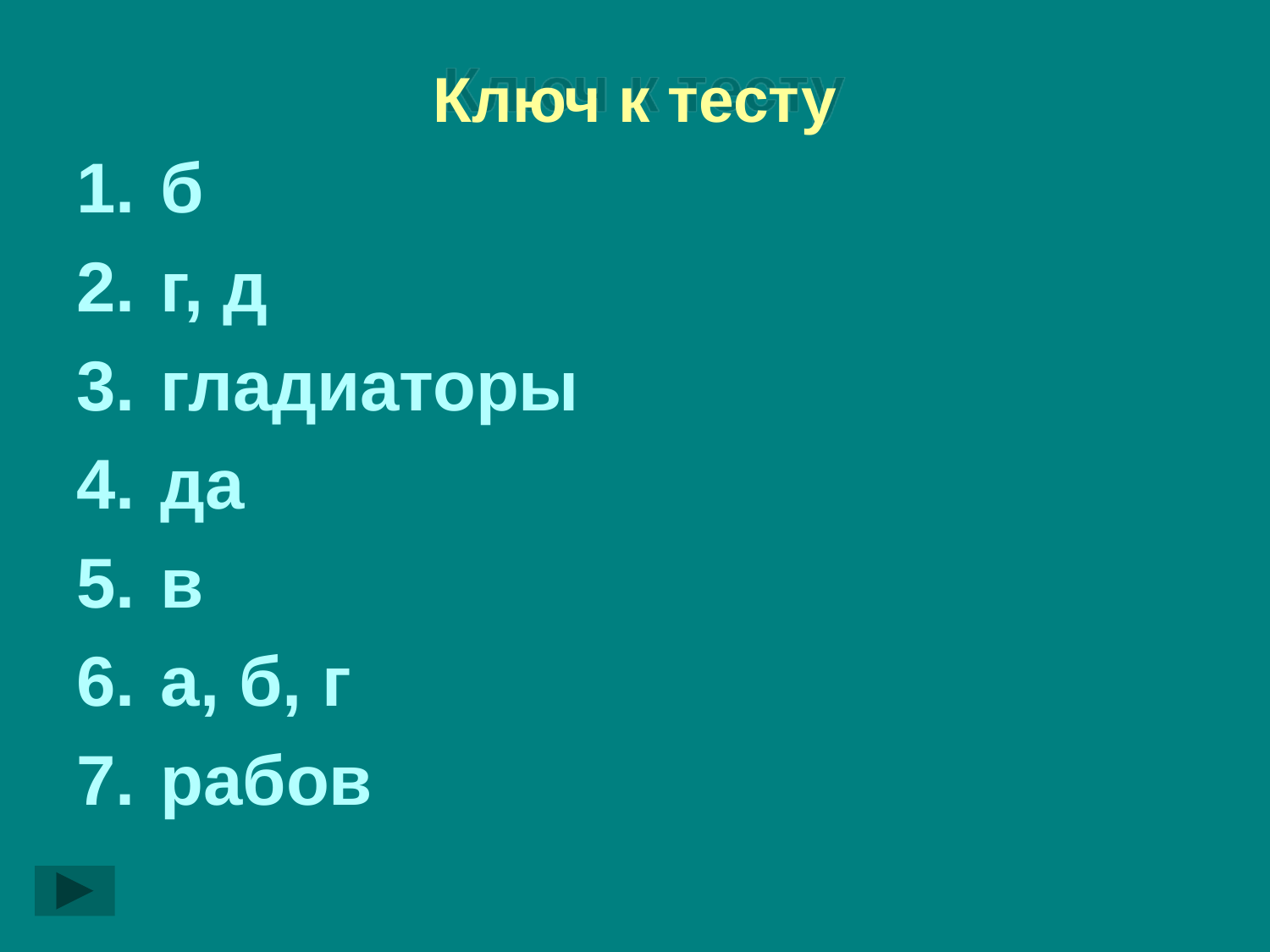

# Ключ к тесту
б
г, д
гладиаторы
да
в
а, б, г
рабов